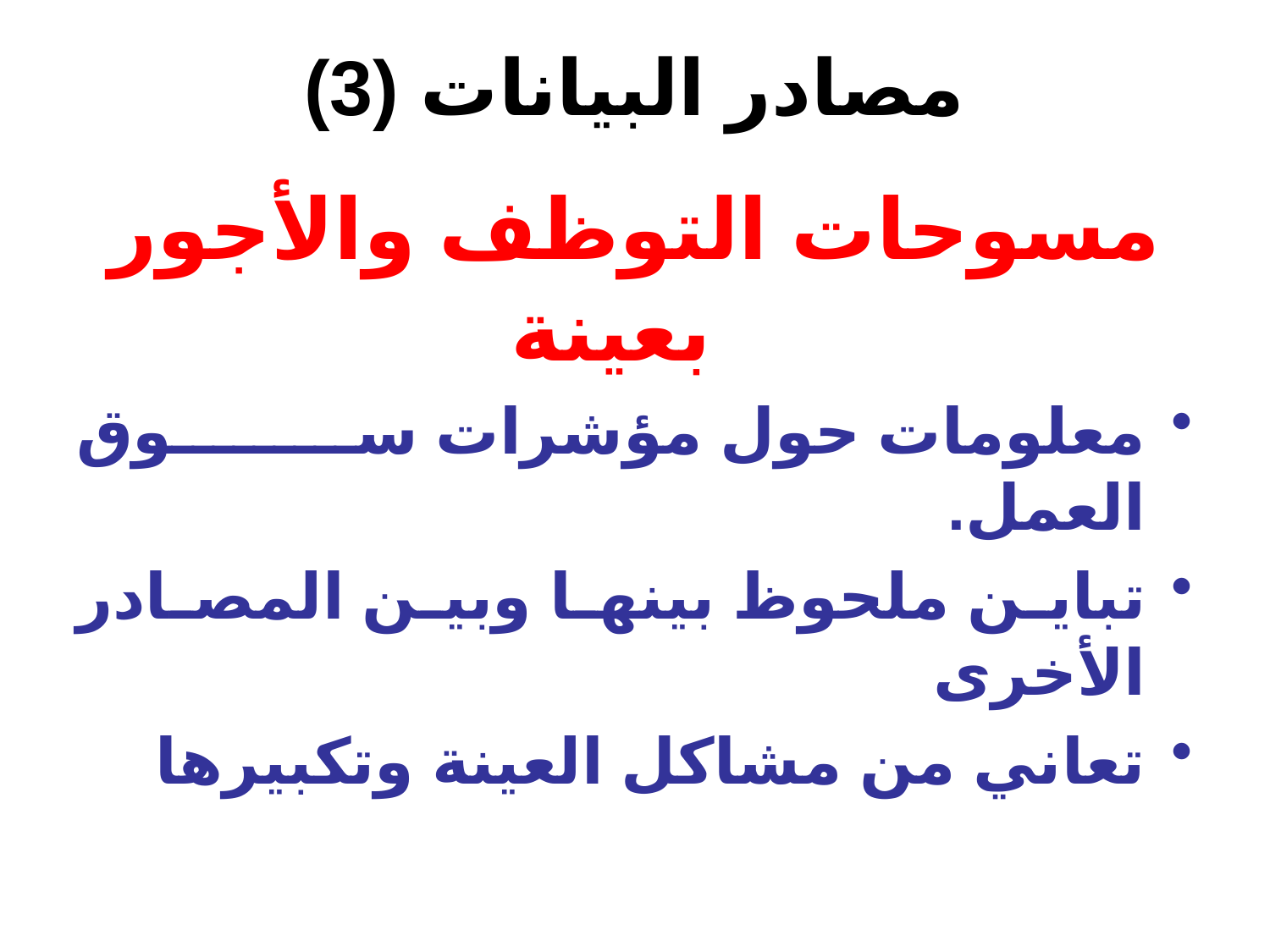

# مصادر البيانات (3)
مسوحات التوظف والأجور بعينة
معلومات حول مؤشرات سوق العمل.
تباين ملحوظ بينها وبين المصادر الأخرى
تعاني من مشاكل العينة وتكبيرها